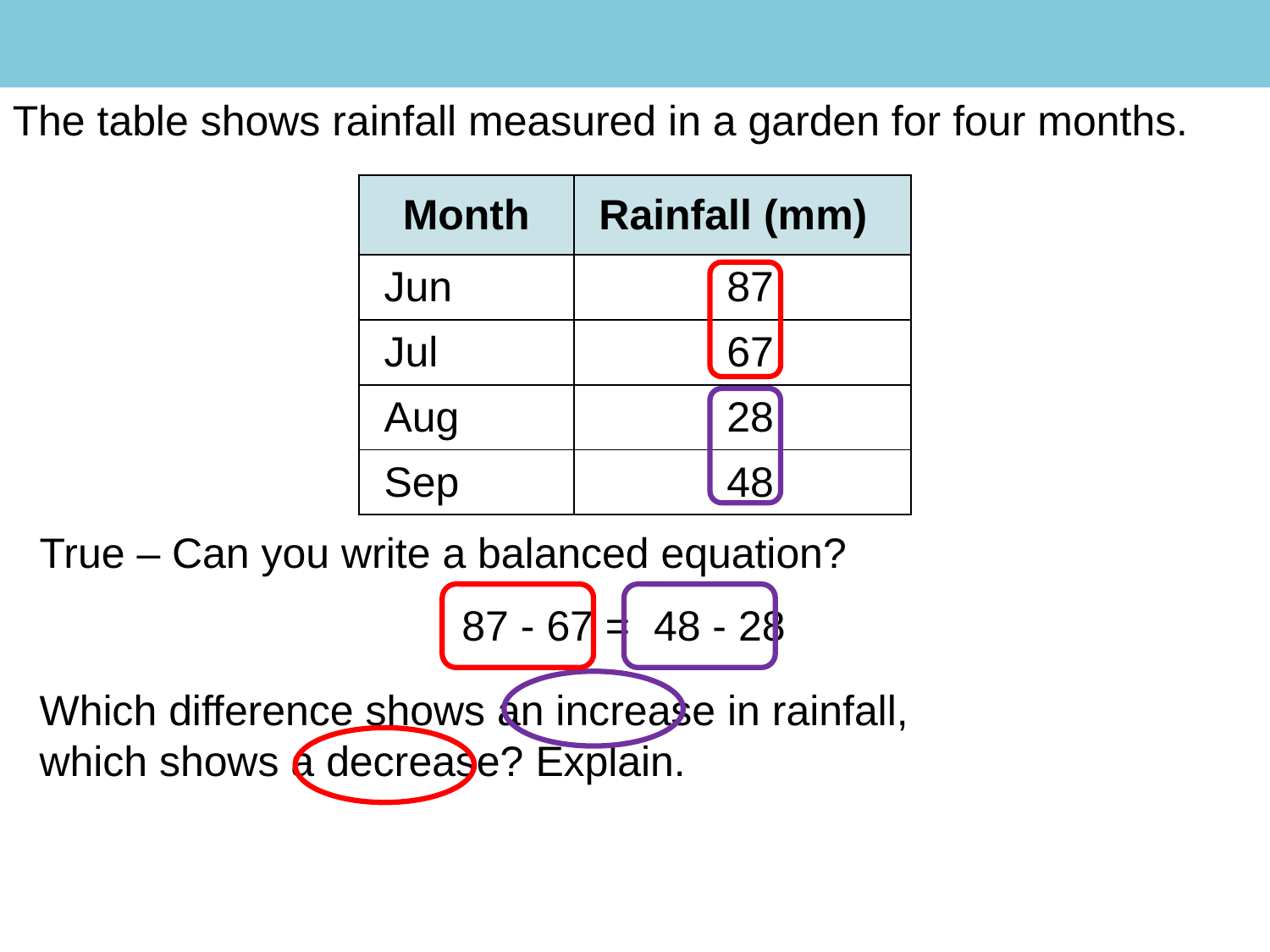

The table shows rainfall measured in a garden for four months.
| Month | Rainfall (mm) |
| --- | --- |
| Jun | 87 |
| Jul | 67 |
| Aug | 28 |
| Sep | 48 |

True – Can you write a balanced equation?

87 - 67 =  48 - 28

Which difference shows an increase in rainfall,
which shows a decrease? Explain.